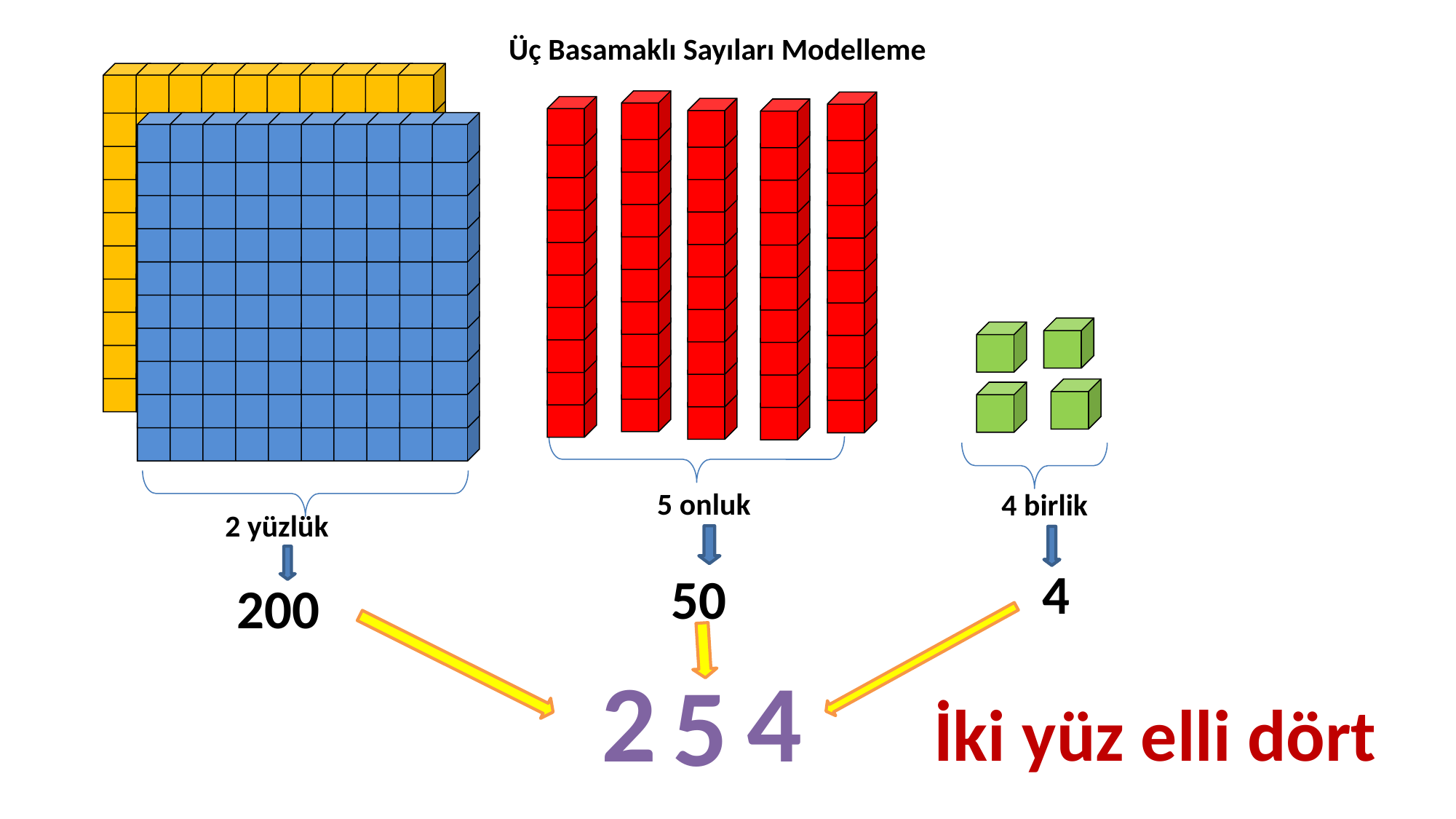

Üç Basamaklı Sayıları Modelleme

5 onluk
4 birlik
2 yüzlük

 4

50
200

 4
 2

 5

İki yüz elli dört